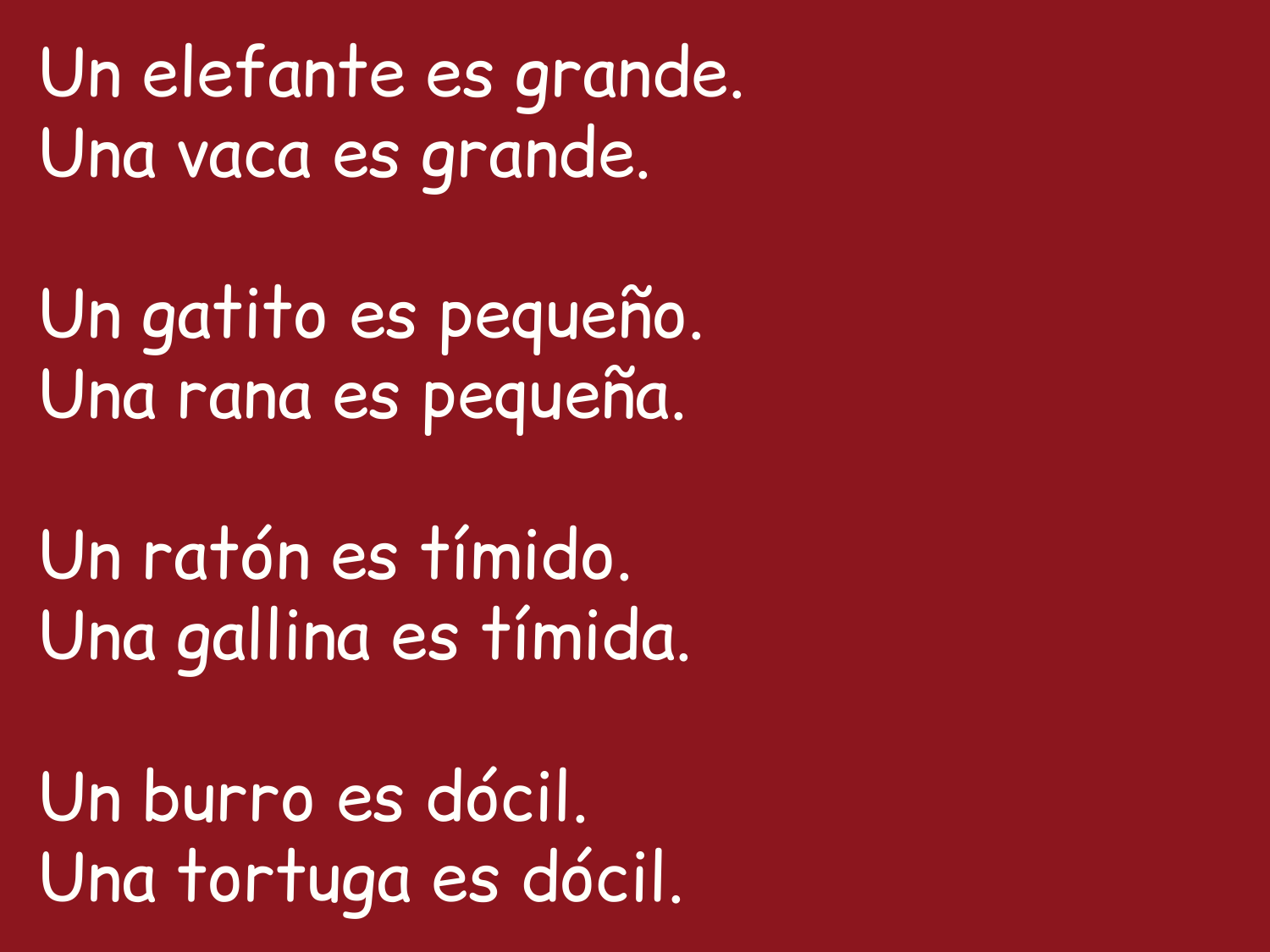

Un elefante es grande.
Una vaca es grande.

Un gatito es pequeño.
Una rana es pequeña.

Un ratón es tímido.
Una gallina es tímida.

Un burro es dócil.
Una tortuga es dócil.